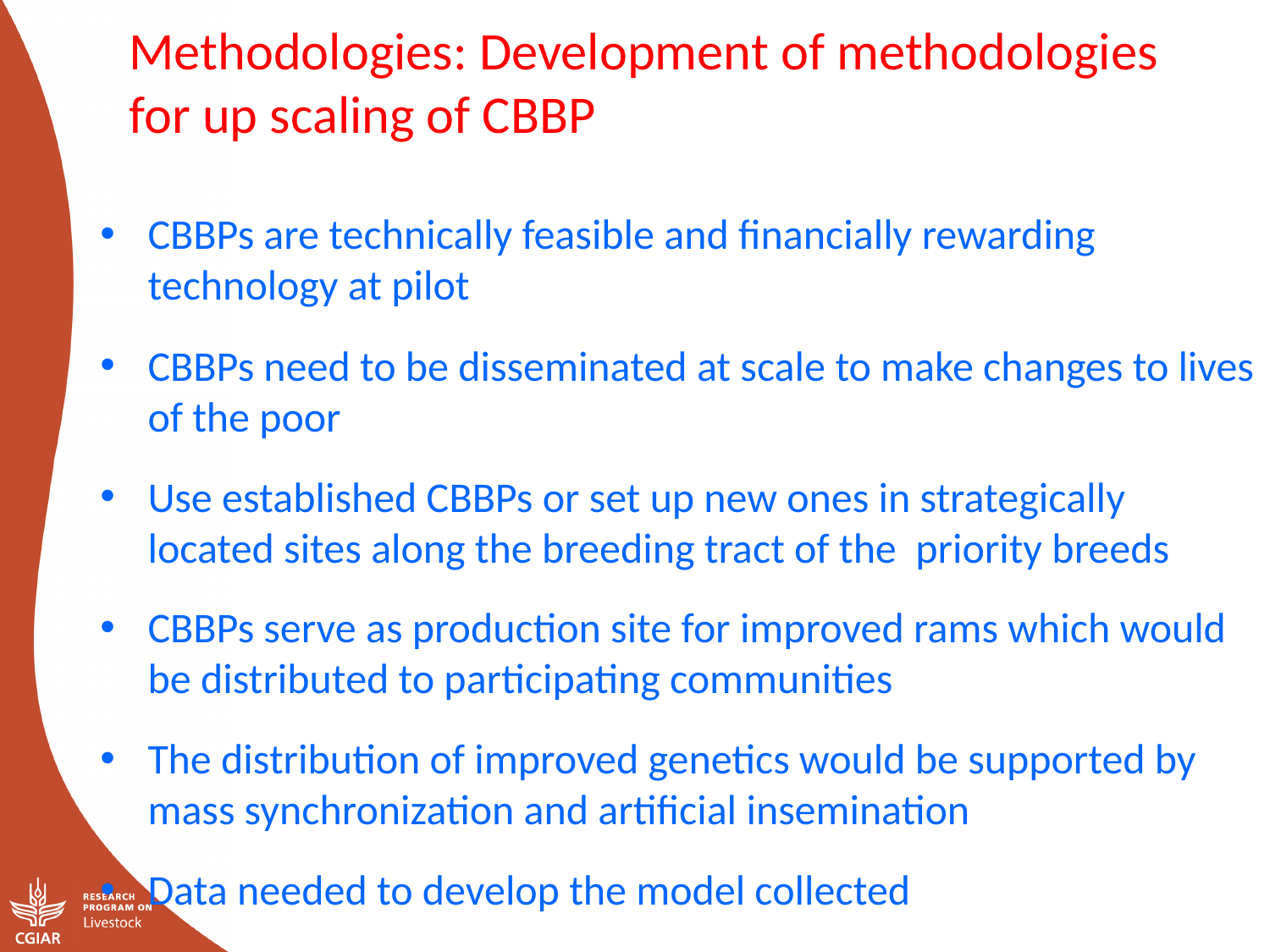

Methodologies: Development of methodologies for up scaling of CBBP
CBBPs are technically feasible and financially rewarding technology at pilot
CBBPs need to be disseminated at scale to make changes to lives of the poor
Use established CBBPs or set up new ones in strategically located sites along the breeding tract of the  priority breeds
CBBPs serve as production site for improved rams which would be distributed to participating communities
The distribution of improved genetics would be supported by mass synchronization and artificial insemination
Data needed to develop the model collected